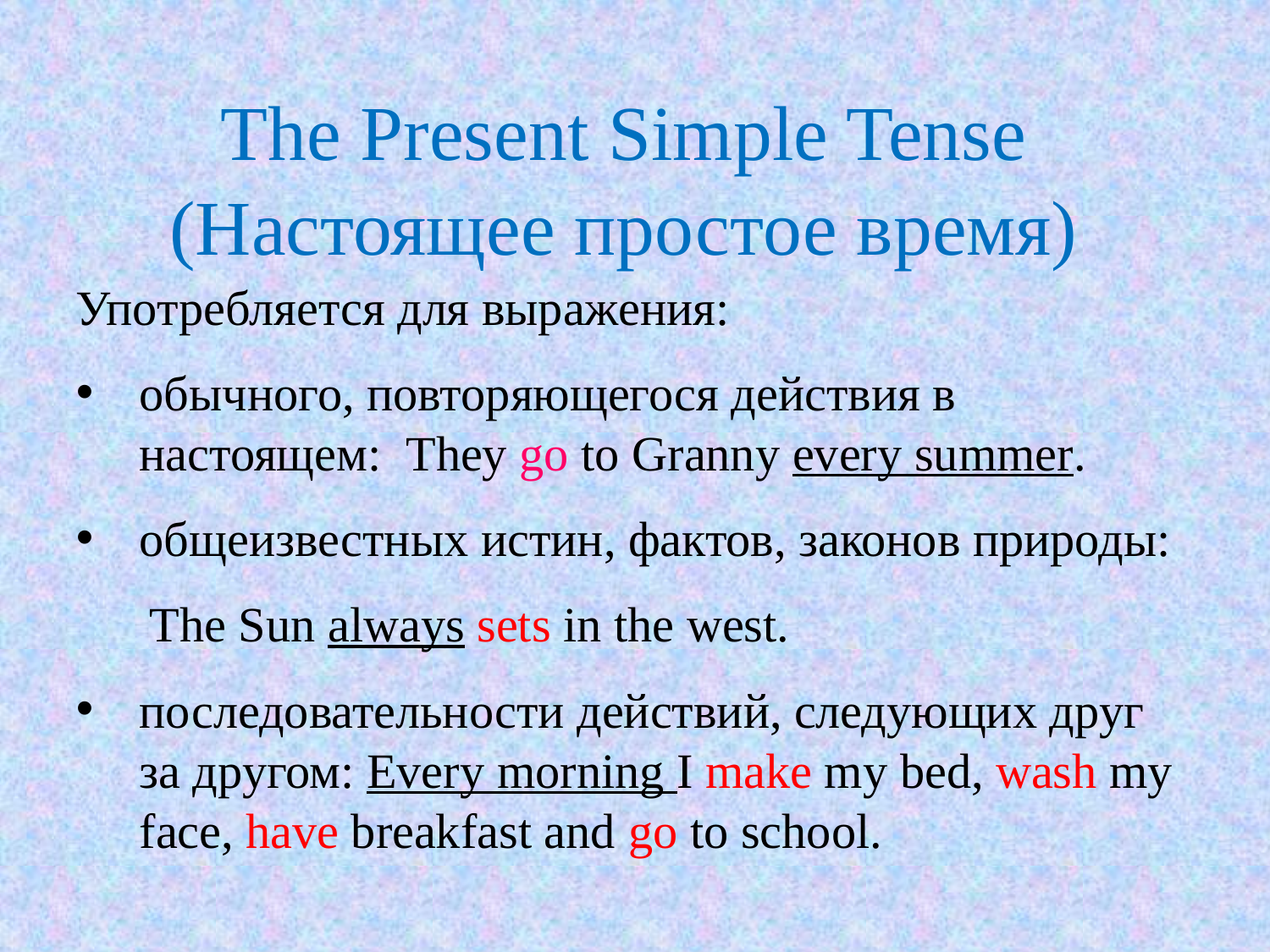

# The Present Simple Tense (Настоящее простое время)
Употребляется для выражения:
обычного, повторяющегося действия в настоящем:  They go to Granny every summer.
общеизвестных истин, фактов, законов природы:
      The Sun always sets in the west.
последовательности действий, следующих друг за другом: Every morning I make my bed, wash my face, have breakfast and go to school.